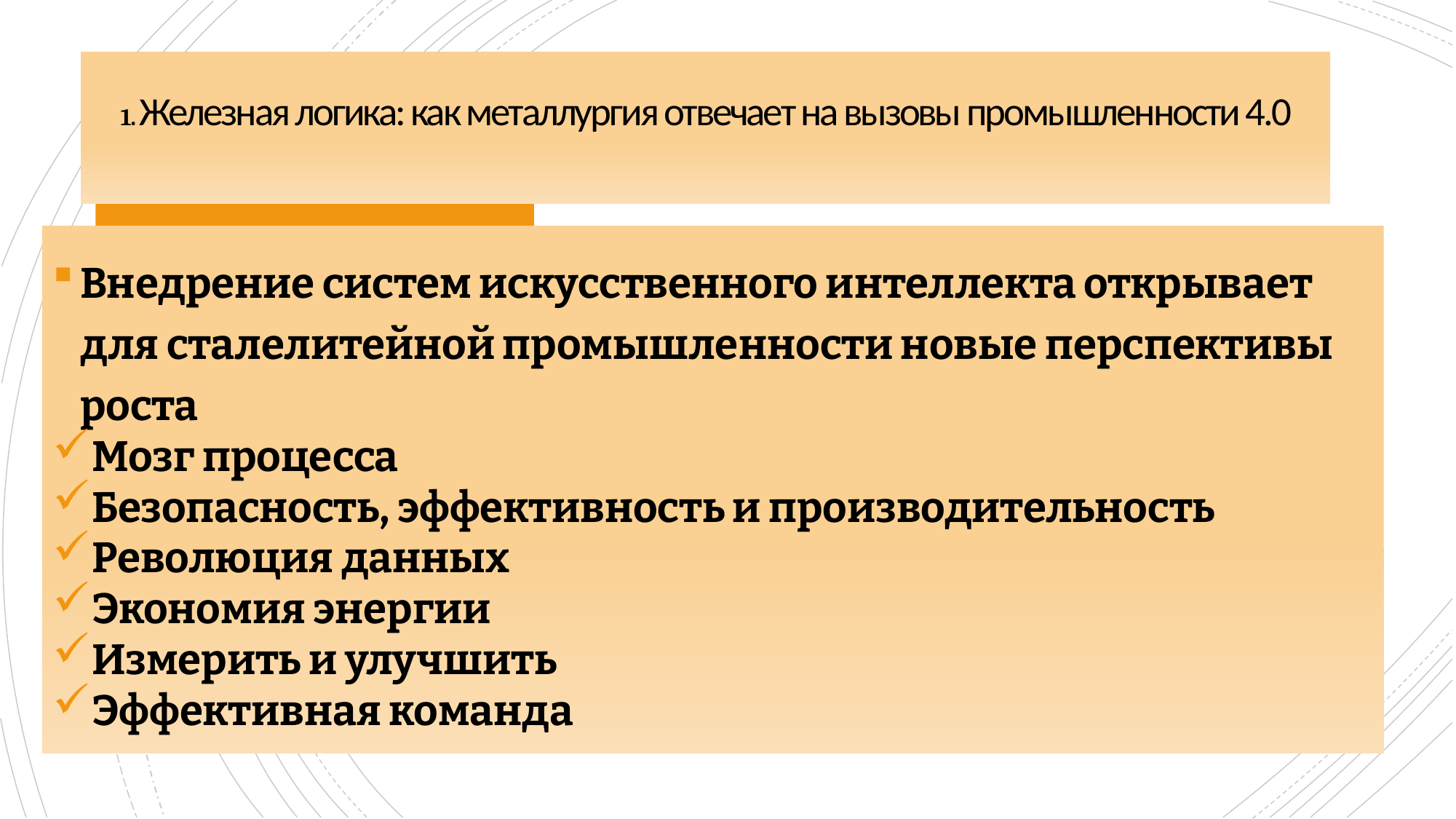

# 1. Железная логика: как металлургия отвечает на вызовы промышленности 4.0
Внедрение систем искусственного интеллекта открывает для сталелитейной промышленности новые перспективы роста
Мозг процесса
Безопасность, эффективность и производительность
Революция данных
Экономия энергии
Измерить и улучшить
Эффективная команда